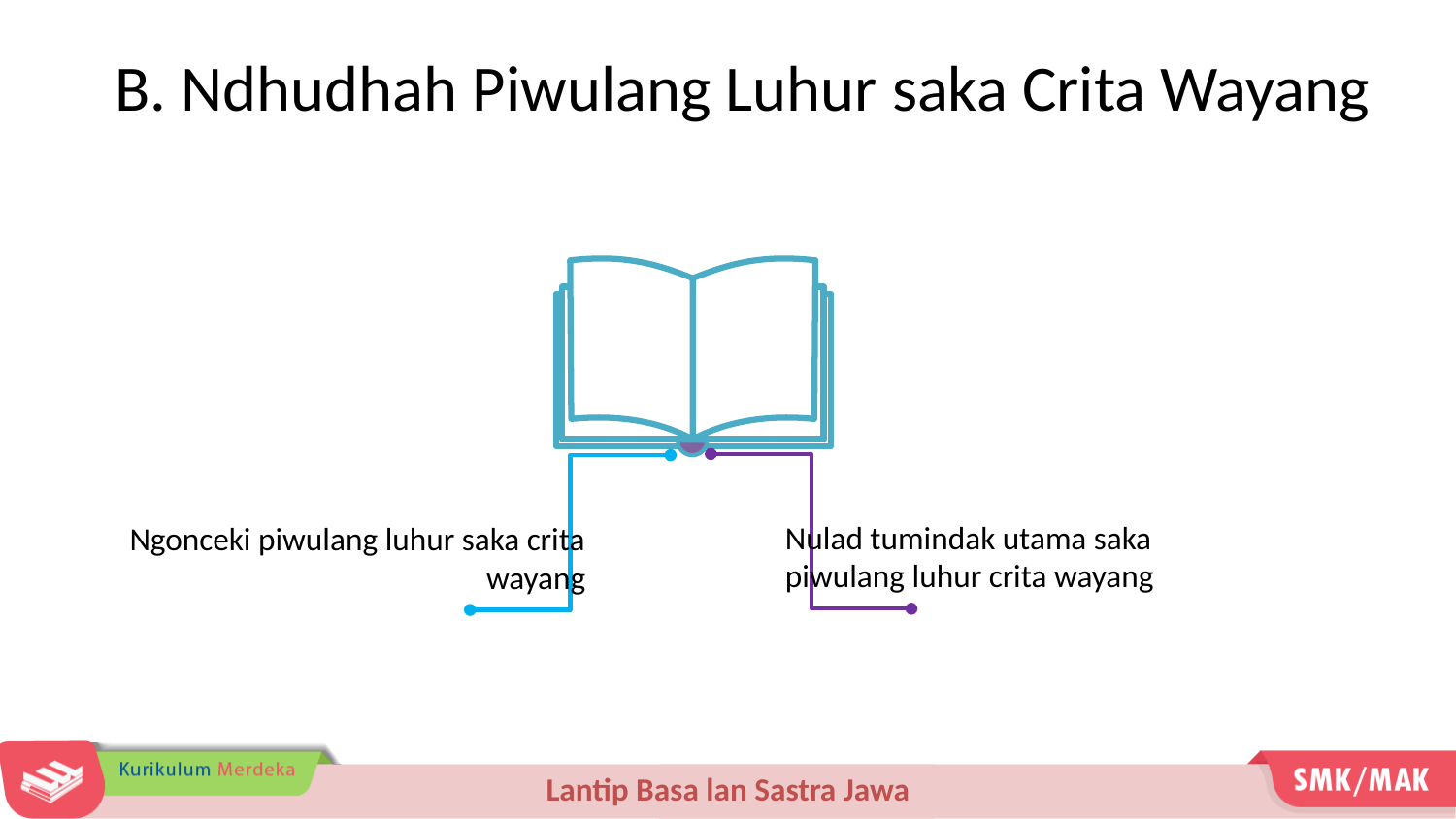

# B. Ndhudhah Piwulang Luhur saka Crita Wayang

Nulad tumindak utama saka piwulang luhur crita wayang

Ngonceki piwulang luhur saka crita wayang